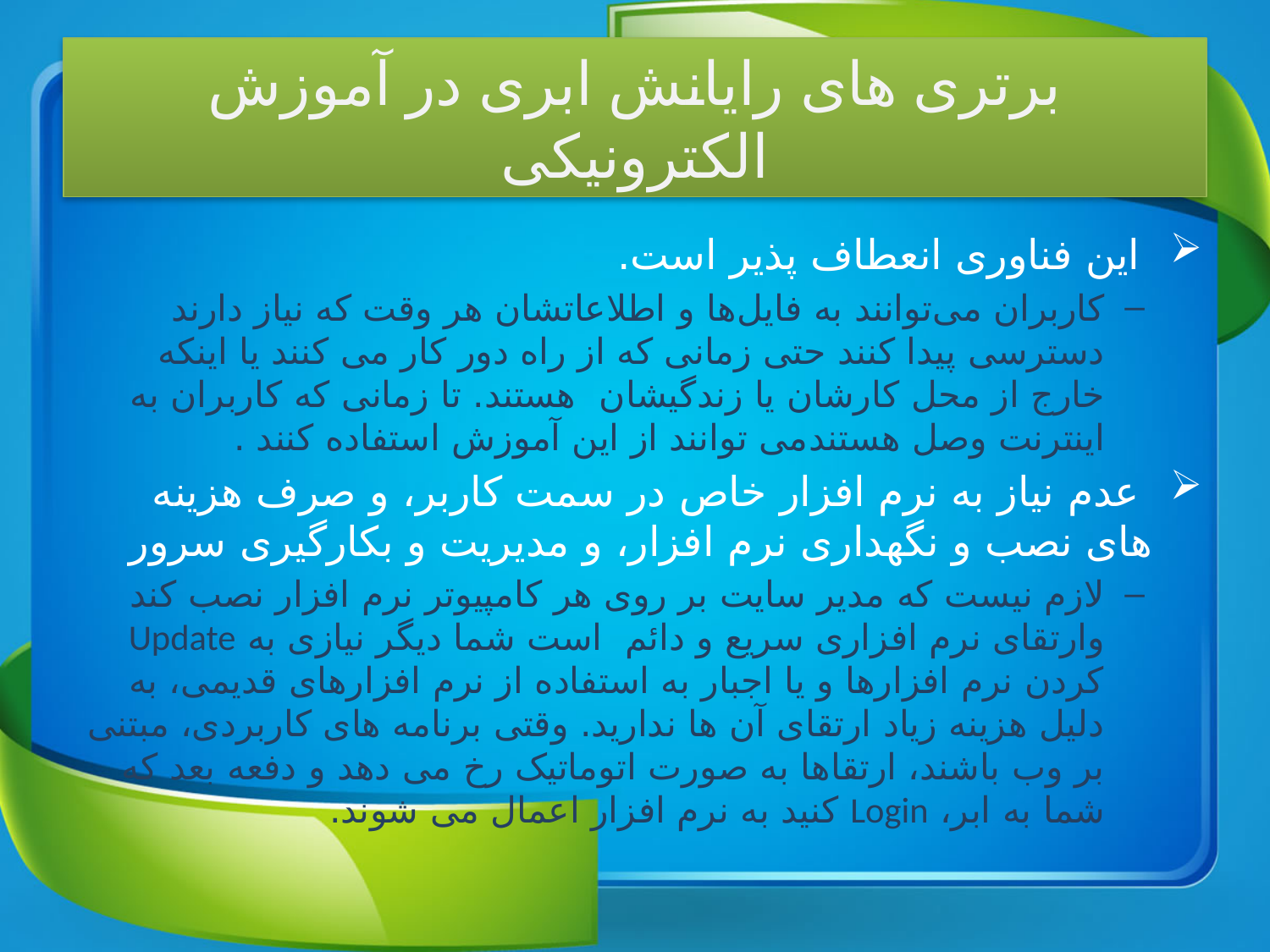

# برتری های رایانش ابری در آموزش الکترونیکی
 این فناوری انعطاف پذیر است.
کاربران می‌توانند به فایل‌ها و اطلاعاتشان هر وقت که نیاز دارند دسترسی پیدا کنند حتی زمانی که از راه دور کار می کنند یا اینکه خارج از محل کارشان یا زندگیشان  هستند. تا زمانی که کاربران به اینترنت وصل هستندمی توانند از این آموزش استفاده کنند .
 عدم نیاز به نرم افزار خاص در سمت کاربر، و صرف هزینه های نصب و نگهداری نرم افزار، و مدیریت و بکارگیری سرور
لازم نیست که مدیر سایت بر روی هر کامپیوتر نرم افزار نصب کند وارتقای نرم افزاری سریع و دائم  است شما دیگر نیازی به Update کردن نرم افزارها و یا اجبار به استفاده از نرم افزارهای قدیمی، به دلیل هزینه زیاد ارتقای آن ها ندارید. وقتی برنامه های کاربردی، مبتنی بر وب باشند، ارتقاها به صورت اتوماتیک رخ می دهد و دفعه بعد که شما به ابر، Login کنید به نرم افزار اعمال می شوند.